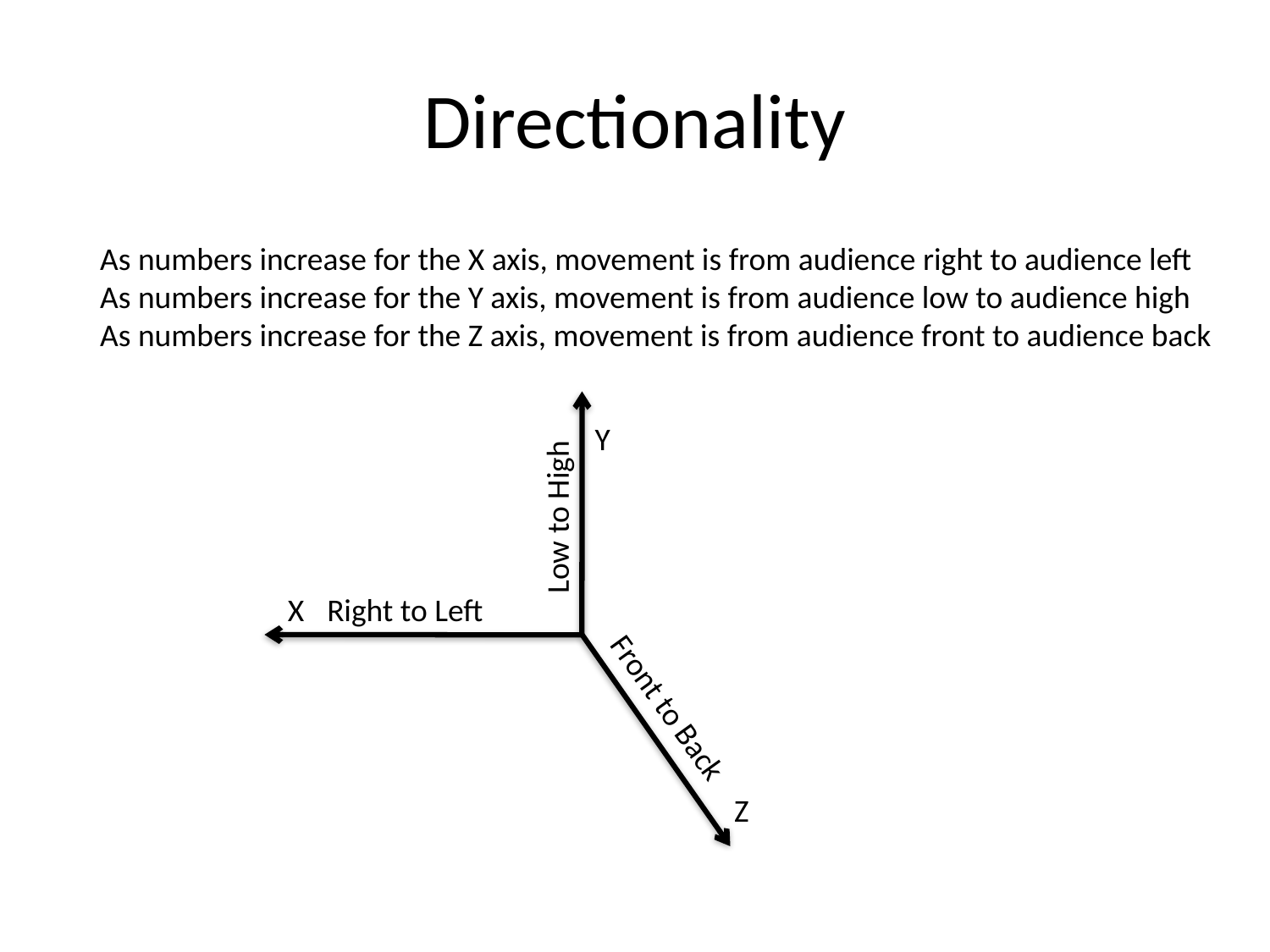

# Directionality
As numbers increase for the X axis, movement is from audience right to audience left
As numbers increase for the Y axis, movement is from audience low to audience high
As numbers increase for the Z axis, movement is from audience front to audience back
Y
Low to High
X
Right to Left
Front to Back
Z